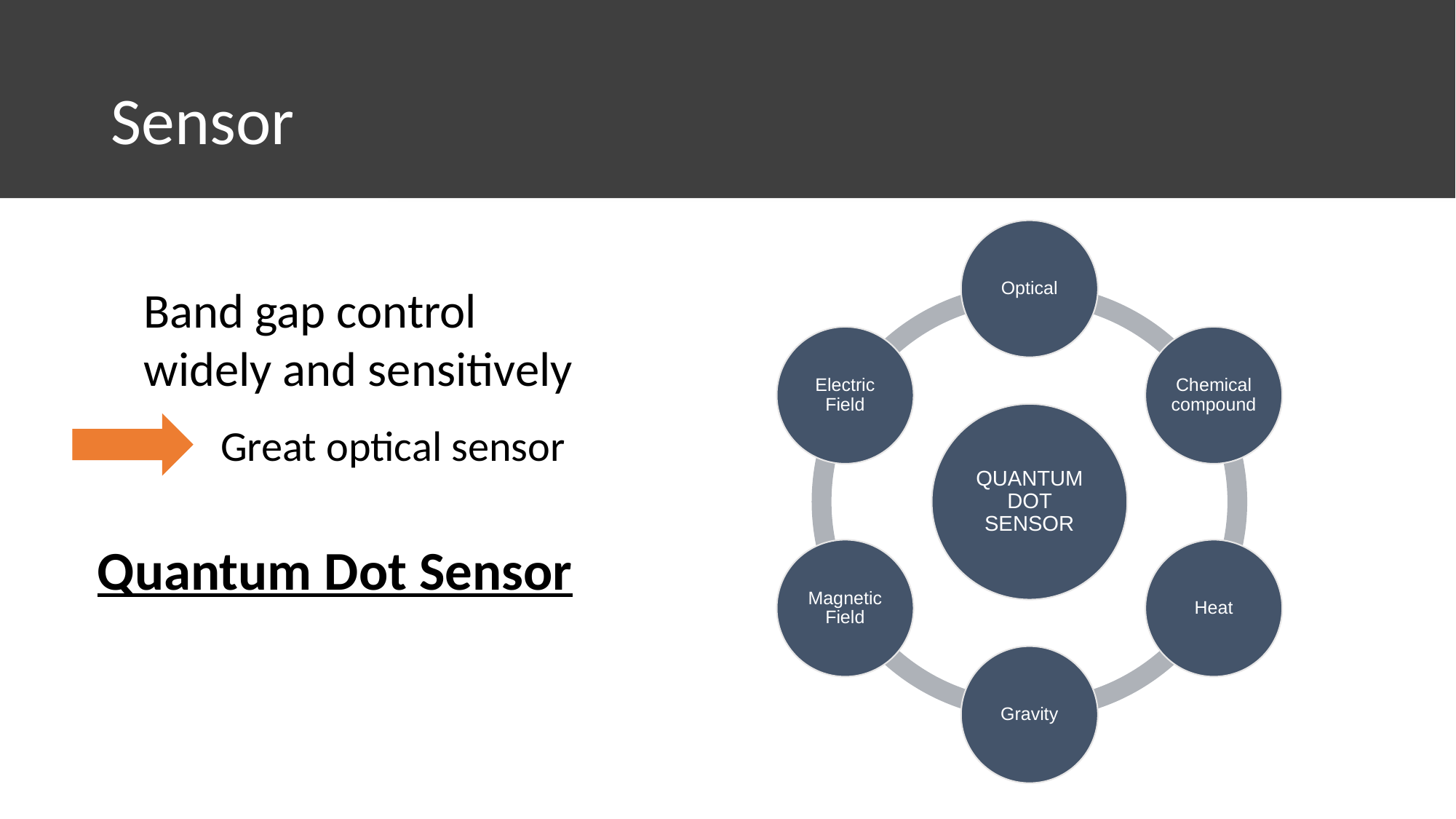

# History
Sensor

Optical

Electric Field
Chemical compound

QUANTUM DOT SENSOR

Magnetic Field
Heat

Gravity
Band gap control
widely and sensitively

Great optical sensor
Quantum Dot Sensor